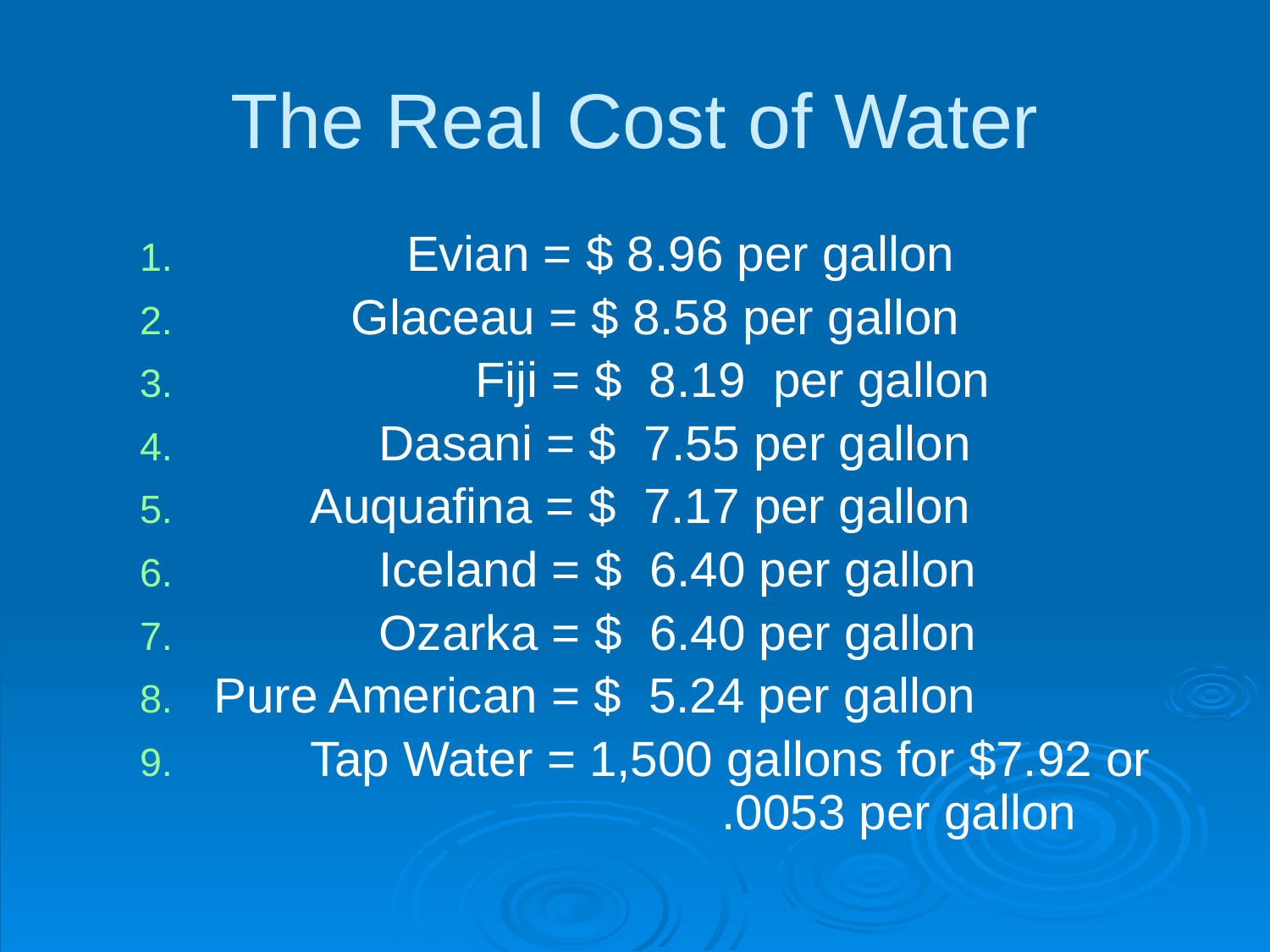

# The Real Cost of Water
              Evian = $ 8.96 per gallon
          Glaceau = $ 8.58 per gallon
                   Fiji = $  8.19  per gallon
            Dasani = $  7.55 per gallon
       Auquafina = $  7.17 per gallon
            Iceland = $  6.40 per gallon
            Ozarka = $  6.40 per gallon
Pure American = $  5.24 per gallon
       Tap Water = 1,500 gallons for $7.92 or         				.0053 per gallon